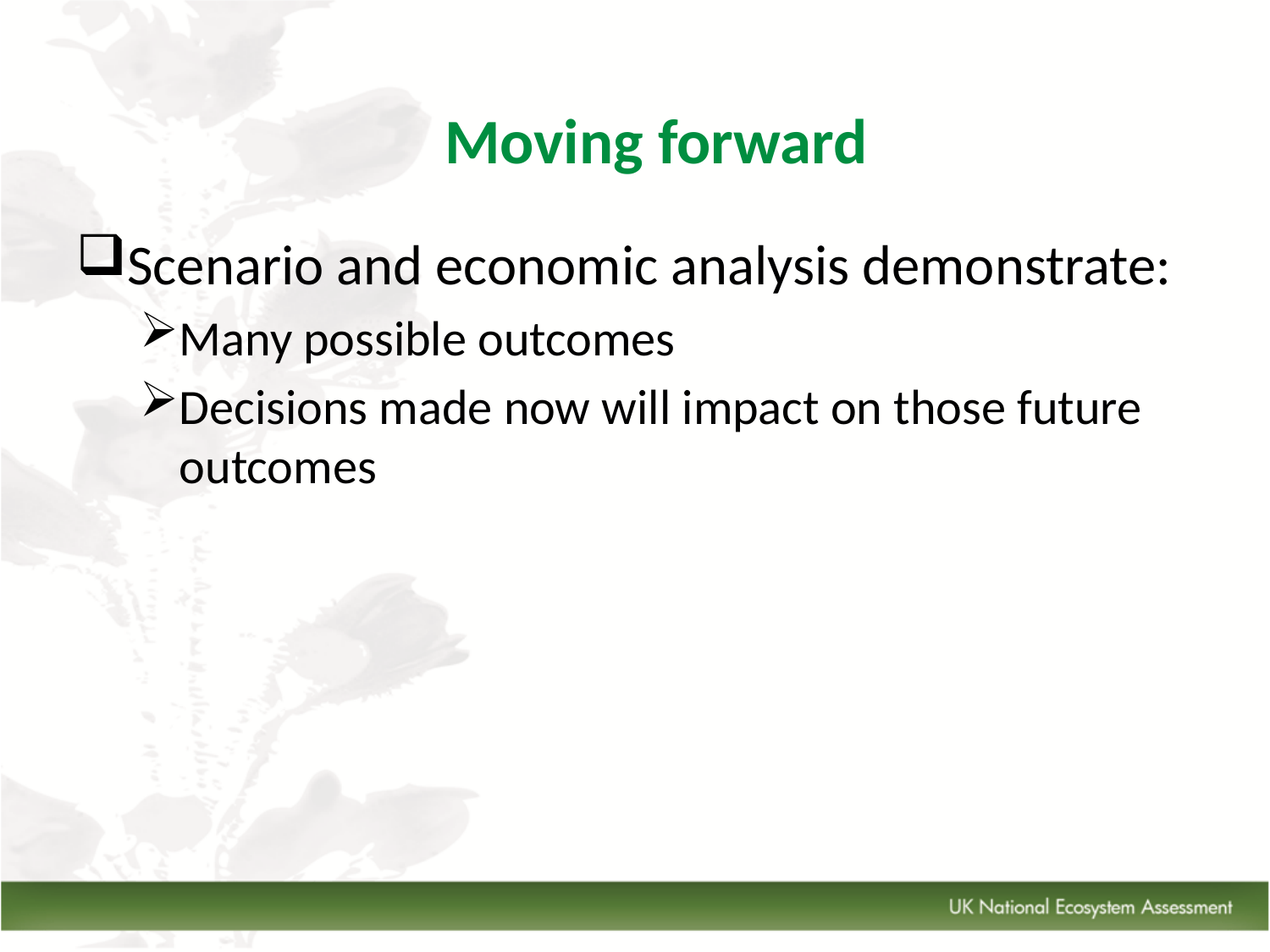

Moving forward
Scenario and economic analysis demonstrate:
Many possible outcomes
Decisions made now will impact on those future outcomes